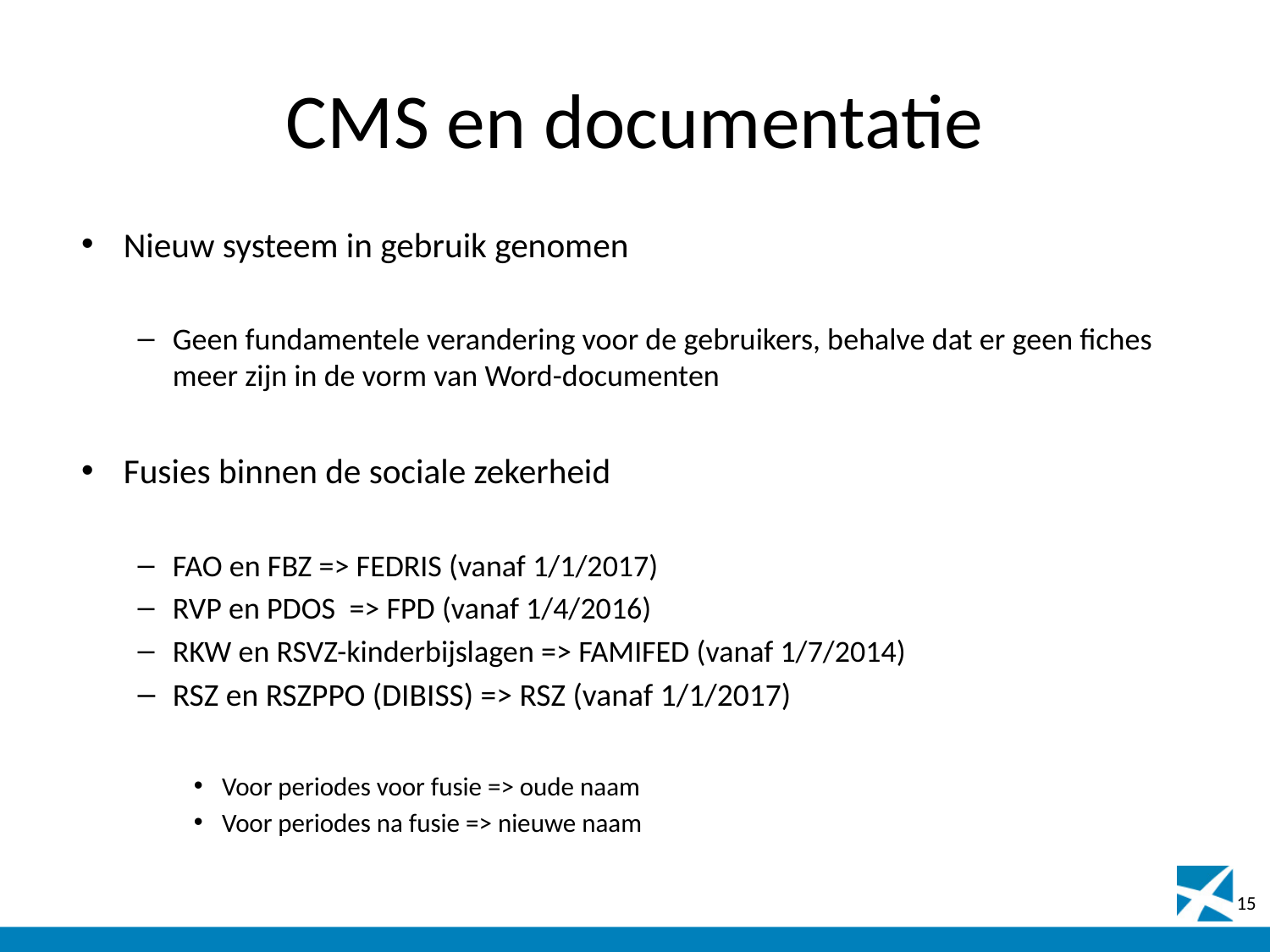

# CMS en documentatie
Nieuw systeem in gebruik genomen

Geen fundamentele verandering voor de gebruikers, behalve dat er geen fiches meer zijn in de vorm van Word-documenten

Fusies binnen de sociale zekerheid

FAO en FBZ => FEDRIS (vanaf 1/1/2017)
RVP en PDOS  => FPD (vanaf 1/4/2016)
RKW en RSVZ-kinderbijslagen => FAMIFED (vanaf 1/7/2014)
RSZ en RSZPPO (DIBISS) => RSZ (vanaf 1/1/2017)

Voor periodes voor fusie => oude naam
Voor periodes na fusie => nieuwe naam